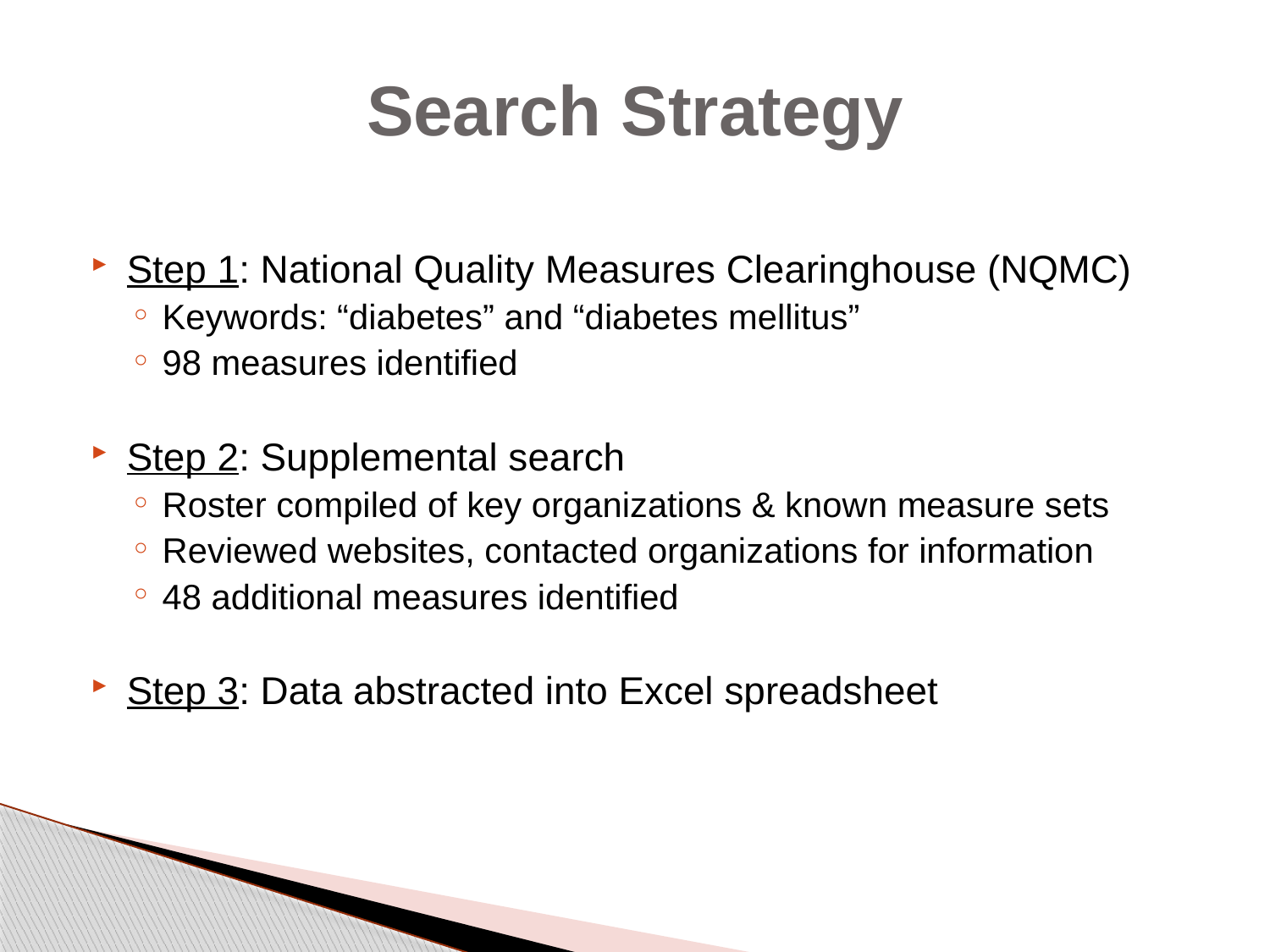

# Search Strategy

Step 1: National Quality Measures Clearinghouse (NQMC)
Keywords: “diabetes” and “diabetes mellitus”
98 measures identified

Step 2: Supplemental search
Roster compiled of key organizations & known measure sets
Reviewed websites, contacted organizations for information
48 additional measures identified

Step 3: Data abstracted into Excel spreadsheet